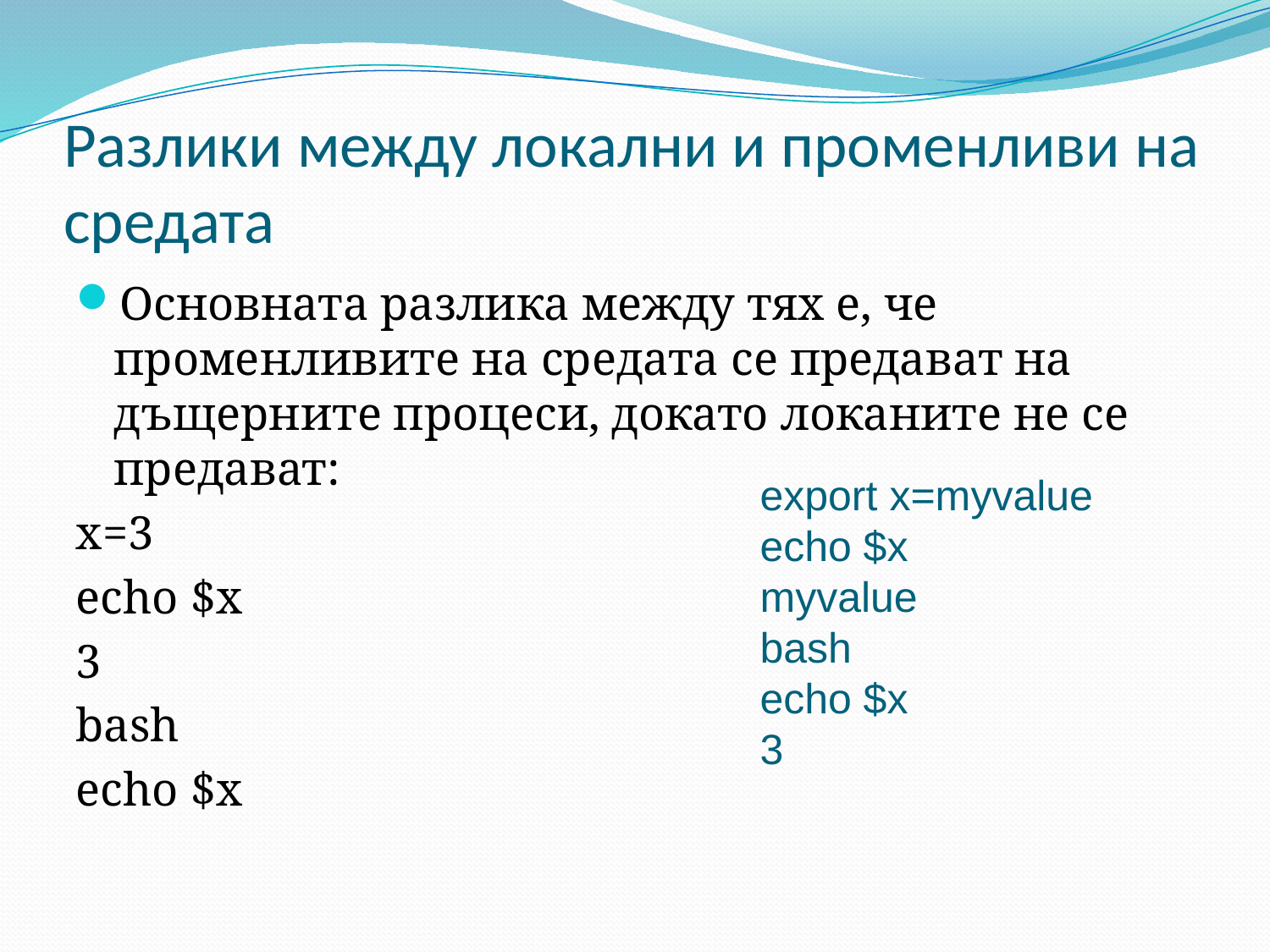

# Разлики между локални и променливи на средата
Основната разлика между тях е, че променливите на средата се предават на дъщерните процеси, докато локаните не се предават:
x=3
echo $x
3
bash
echo $x
export x=myvalue
echo $x
myvalue
bash
echo $x
3